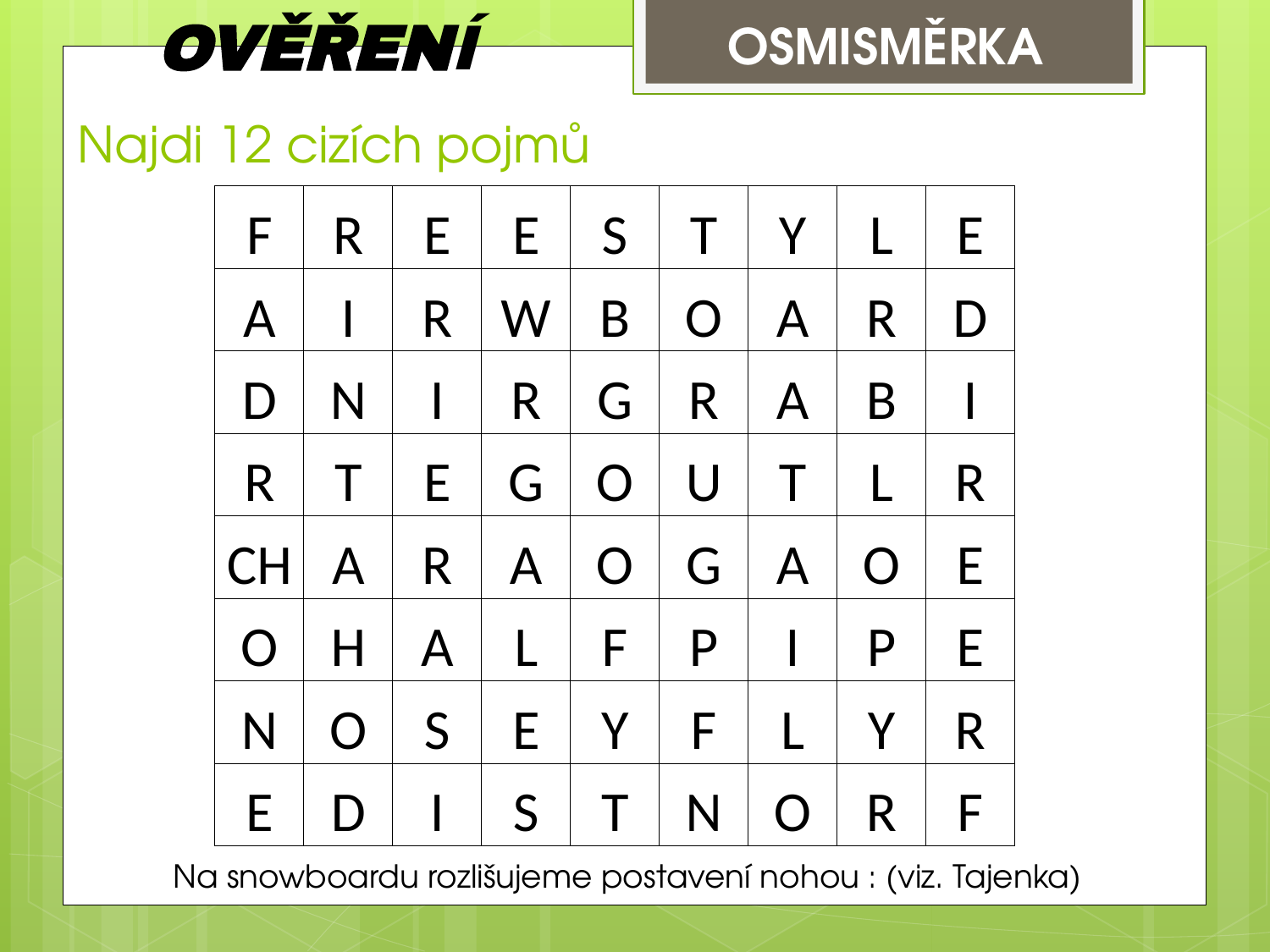

OVĚŘENÍ
OSMISMĚRKA
# Najdi 12 cizích pojmů
| F | R | E | E | S | T | Y | L | E |
| --- | --- | --- | --- | --- | --- | --- | --- | --- |
| A | I | R | W | B | O | A | R | D |
| D | N | I | R | G | R | A | B | I |
| R | T | E | G | O | U | T | L | R |
| CH | A | R | A | O | G | A | O | E |
| O | H | A | L | F | P | I | P | E |
| N | O | S | E | Y | F | L | Y | R |
| E | D | I | S | T | N | O | R | F |
Na snowboardu rozlišujeme postavení nohou : (viz. Tajenka)